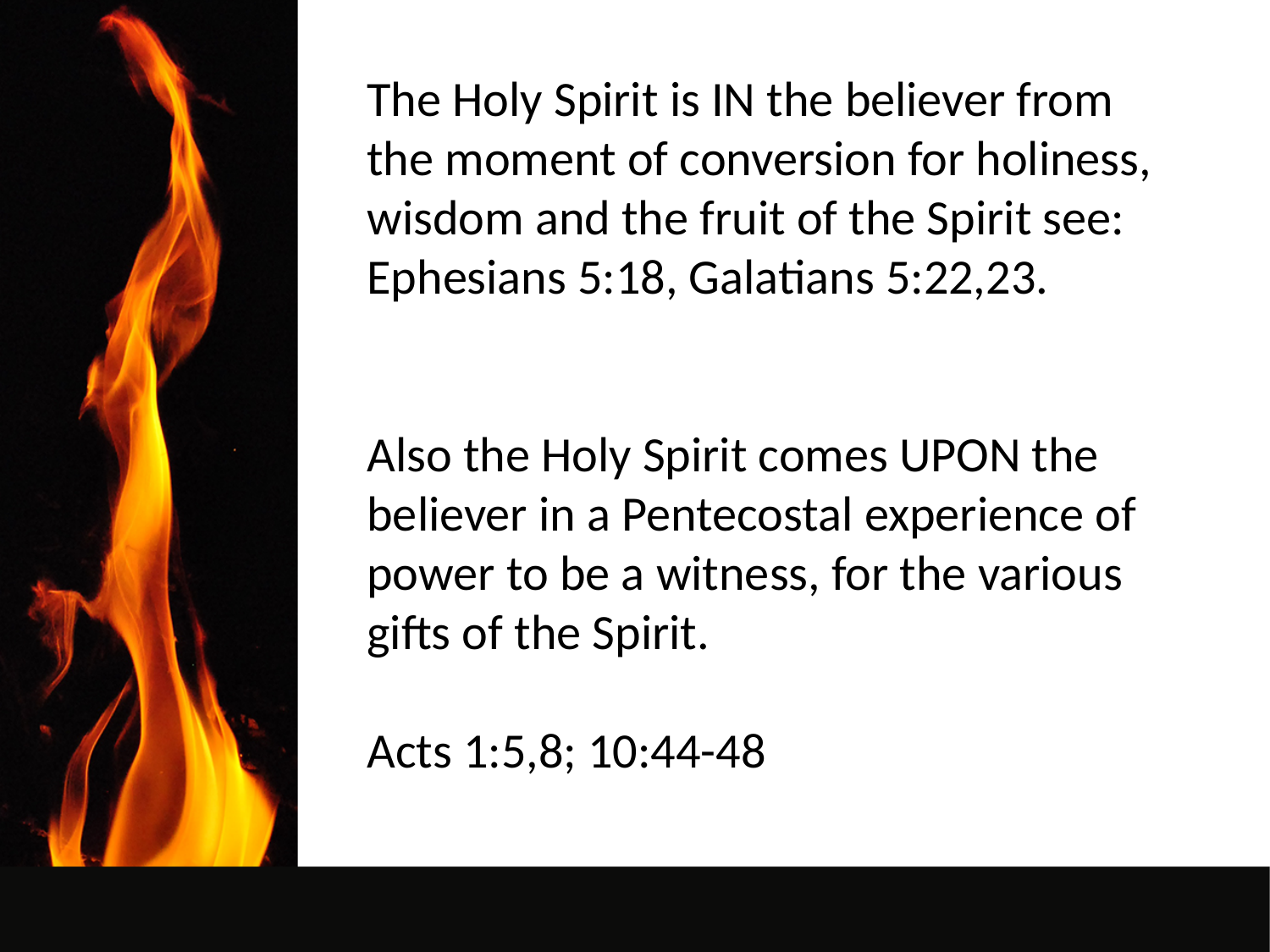

The Holy Spirit is IN the believer from the moment of conversion for holiness, wisdom and the fruit of the Spirit see:
Ephesians 5:18, Galatians 5:22,23.

Also the Holy Spirit comes UPON the believer in a Pentecostal experience of power to be a witness, for the various gifts of the Spirit.

Acts 1:5,8; 10:44-48